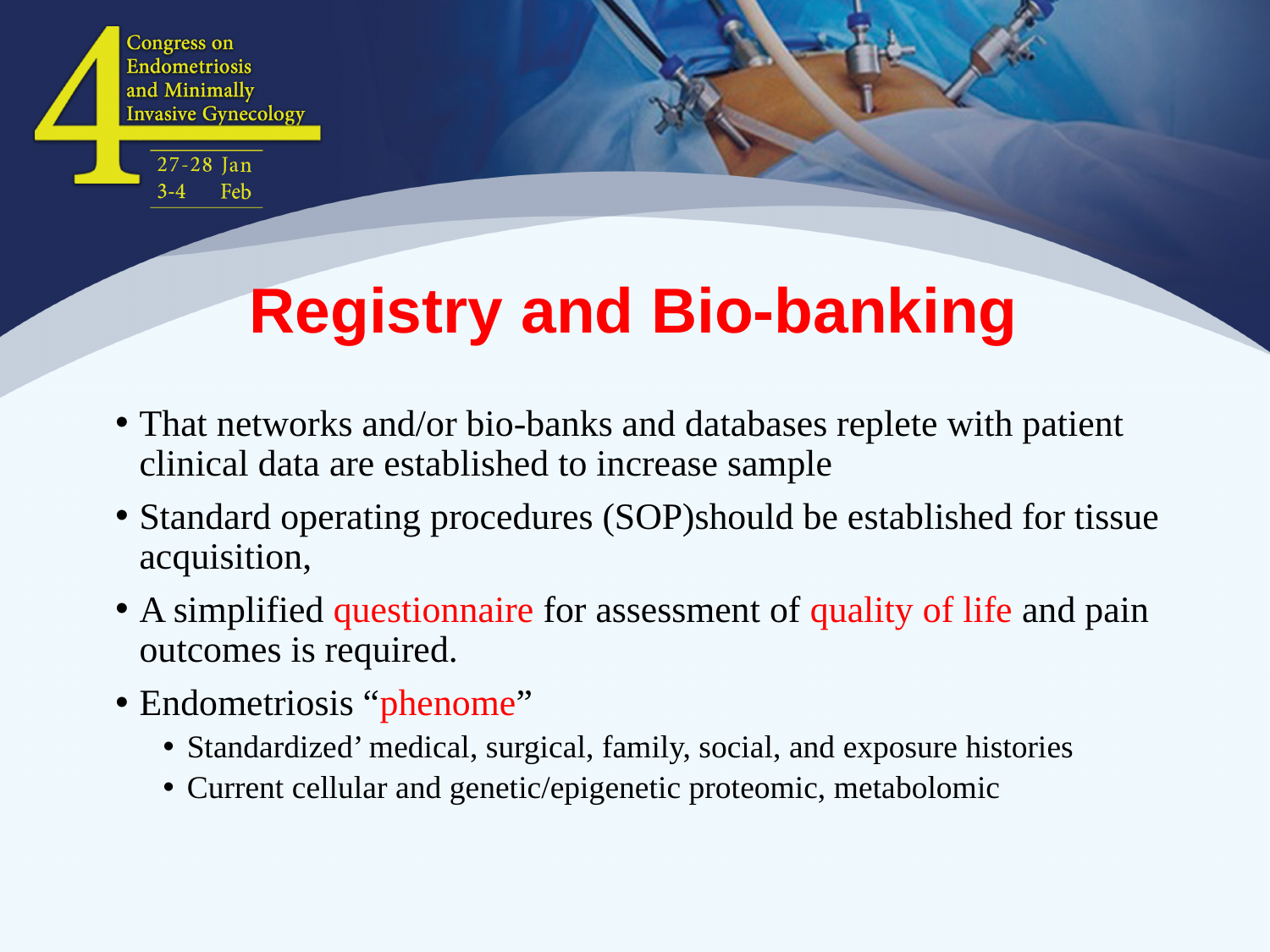

# Registry and Bio-banking
That networks and/or bio-banks and databases replete with patient clinical data are established to increase sample
Standard operating procedures (SOP)should be established for tissue acquisition,
A simplified questionnaire for assessment of quality of life and pain outcomes is required.
Endometriosis “phenome”
Standardized’ medical, surgical, family, social, and exposure histories
Current cellular and genetic/epigenetic proteomic, metabolomic